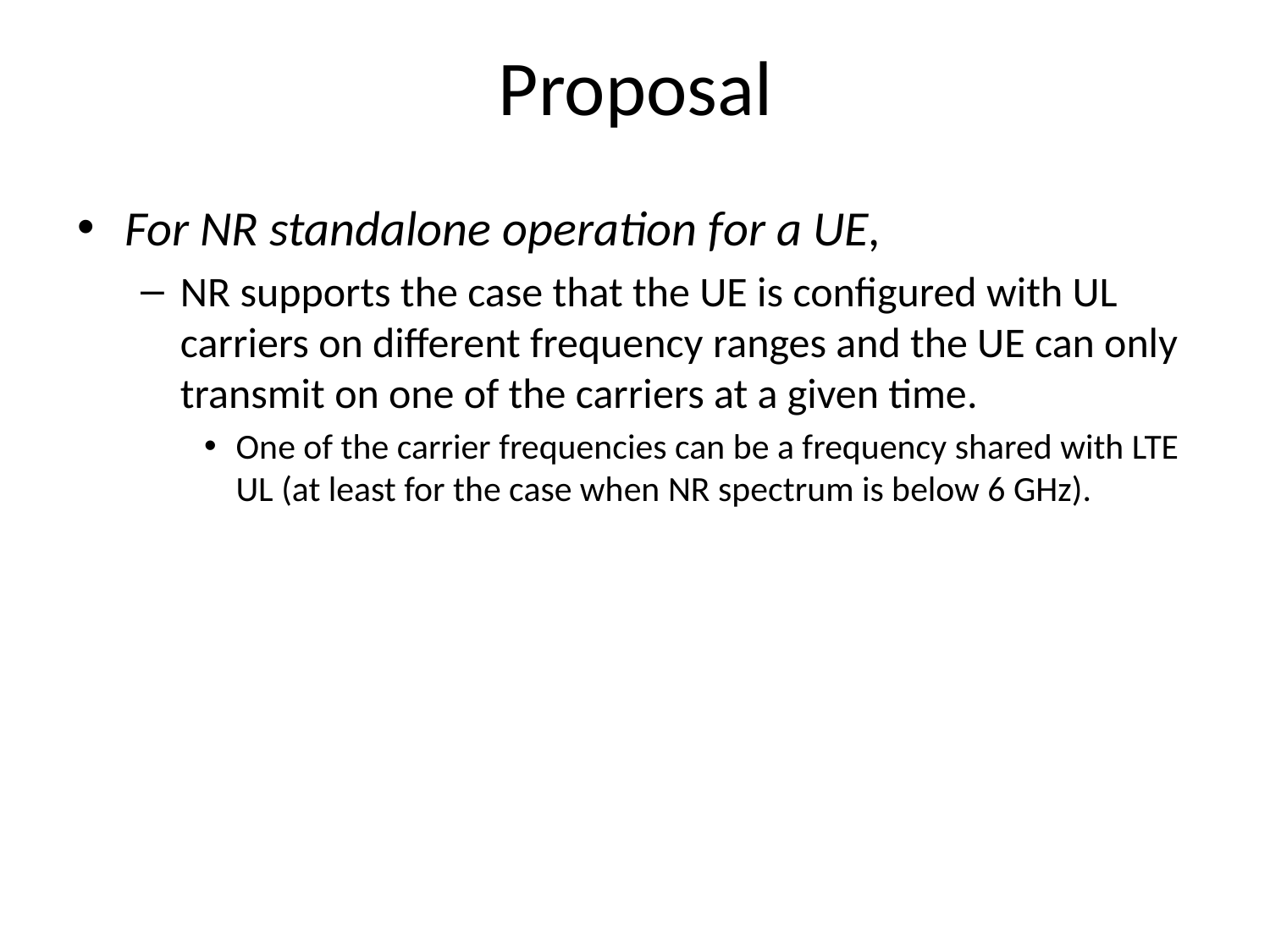

# Proposal
For NR standalone operation for a UE,
NR supports the case that the UE is configured with UL carriers on different frequency ranges and the UE can only transmit on one of the carriers at a given time.
One of the carrier frequencies can be a frequency shared with LTE UL (at least for the case when NR spectrum is below 6 GHz).